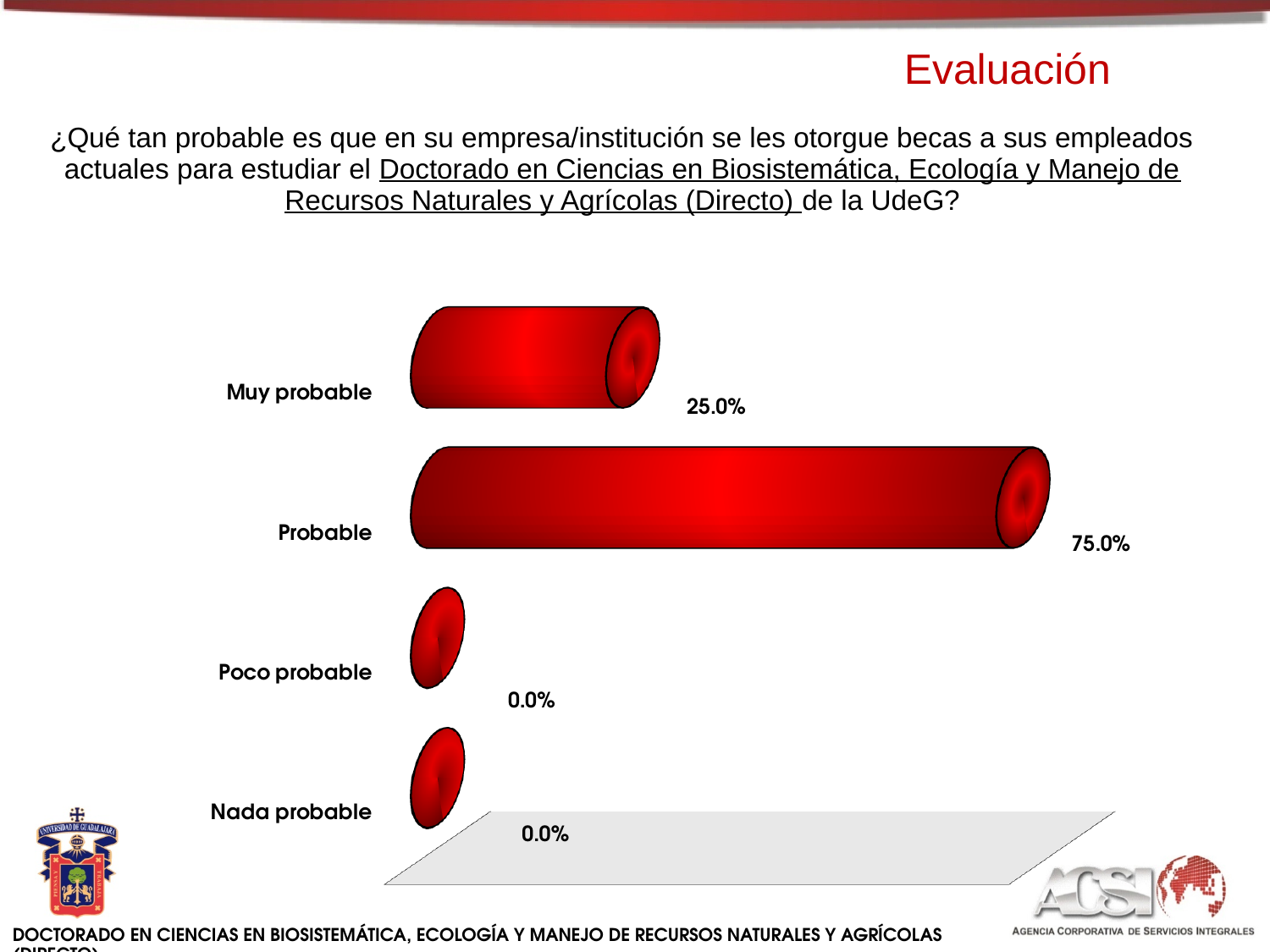

Evaluación
¿Qué tan probable es que en su empresa/institución se les otorgue becas a sus empleados actuales para estudiar el Doctorado en Ciencias en Biosistemática, Ecología y Manejo de Recursos Naturales y Agrícolas (Directo) de la UdeG?

[unsupported chart]